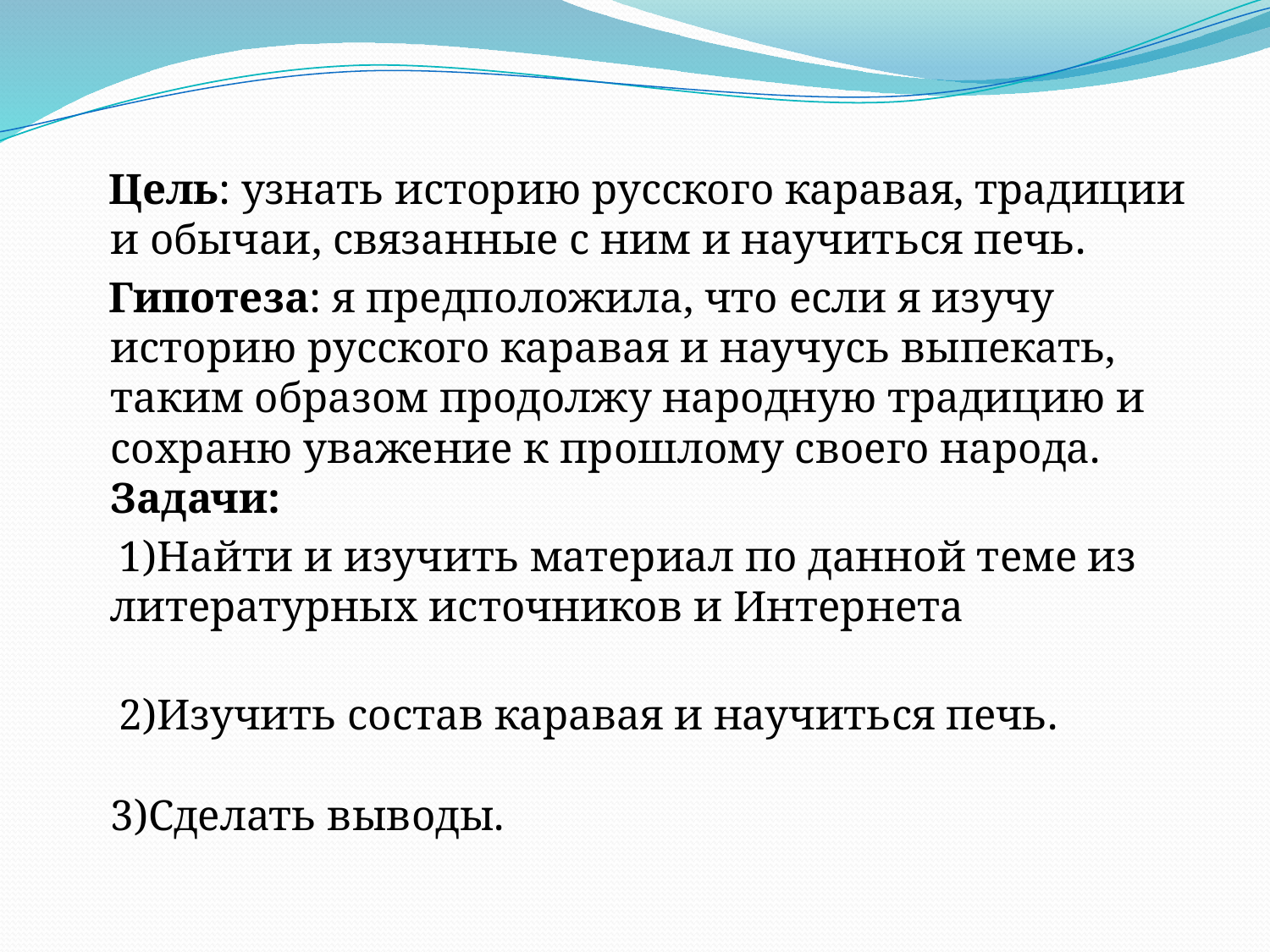

#
   Цель: узнать историю русского каравая, традиции и обычаи, связанные с ним и научиться печь.
   Гипотеза: я предположила, что если я изучу историю русского каравая и научусь выпекать, таким образом продолжу народную традицию и сохраню уважение к прошлому своего народа. Задачи:
    1)Найти и изучить материал по данной теме из литературных источников и Интернета
    2)Изучить состав каравая и научиться печь.                                                                                                       3)Сделать выводы.